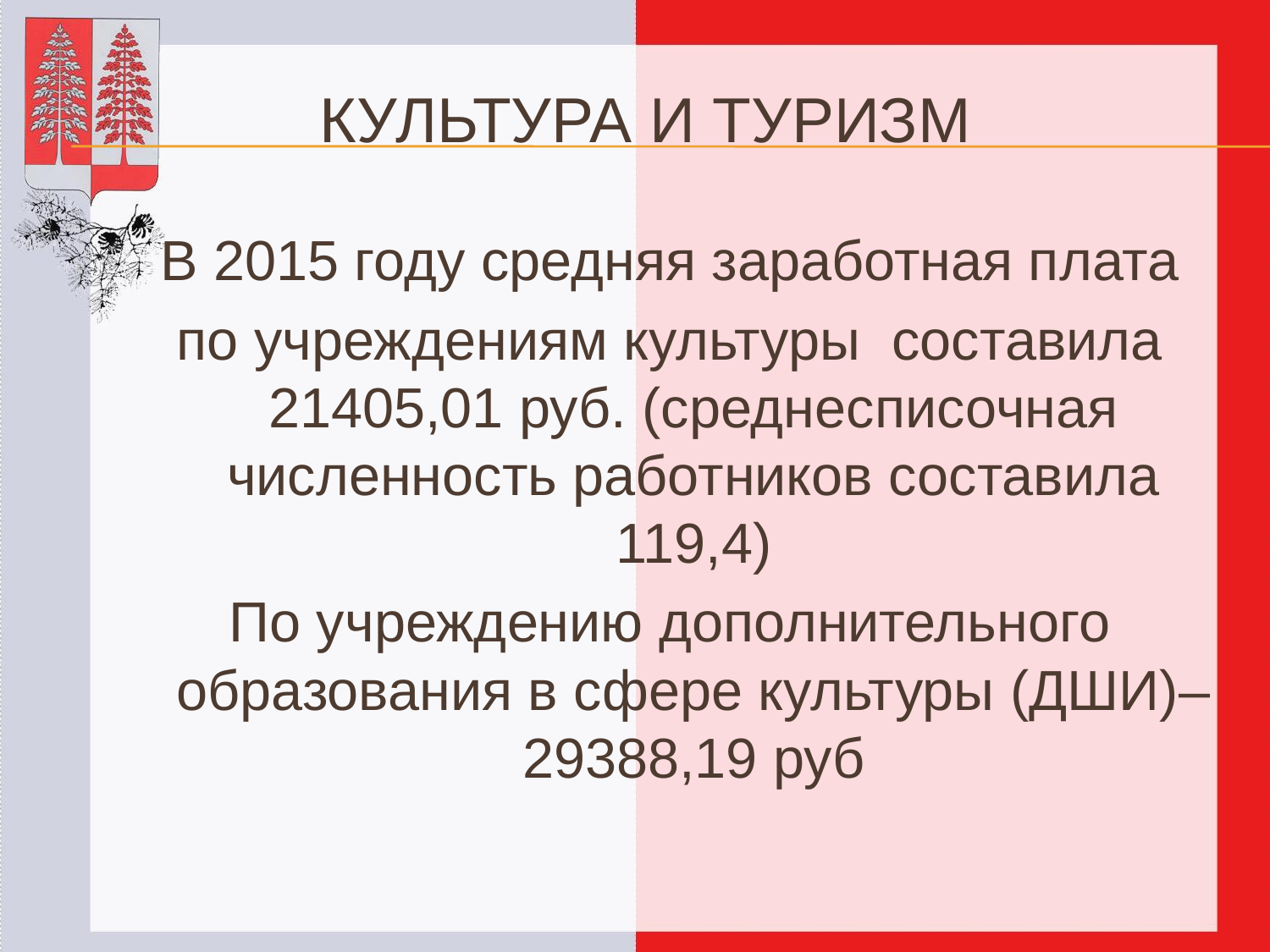

# КУЛЬТУРА И ТУРИЗМ
 В 2015 году средняя заработная плата
по учреждениям культуры  составила 21405,01 руб. (среднесписочная численность работников составила 119,4)
По учреждению дополнительного образования в сфере культуры (ДШИ)– 29388,19 руб